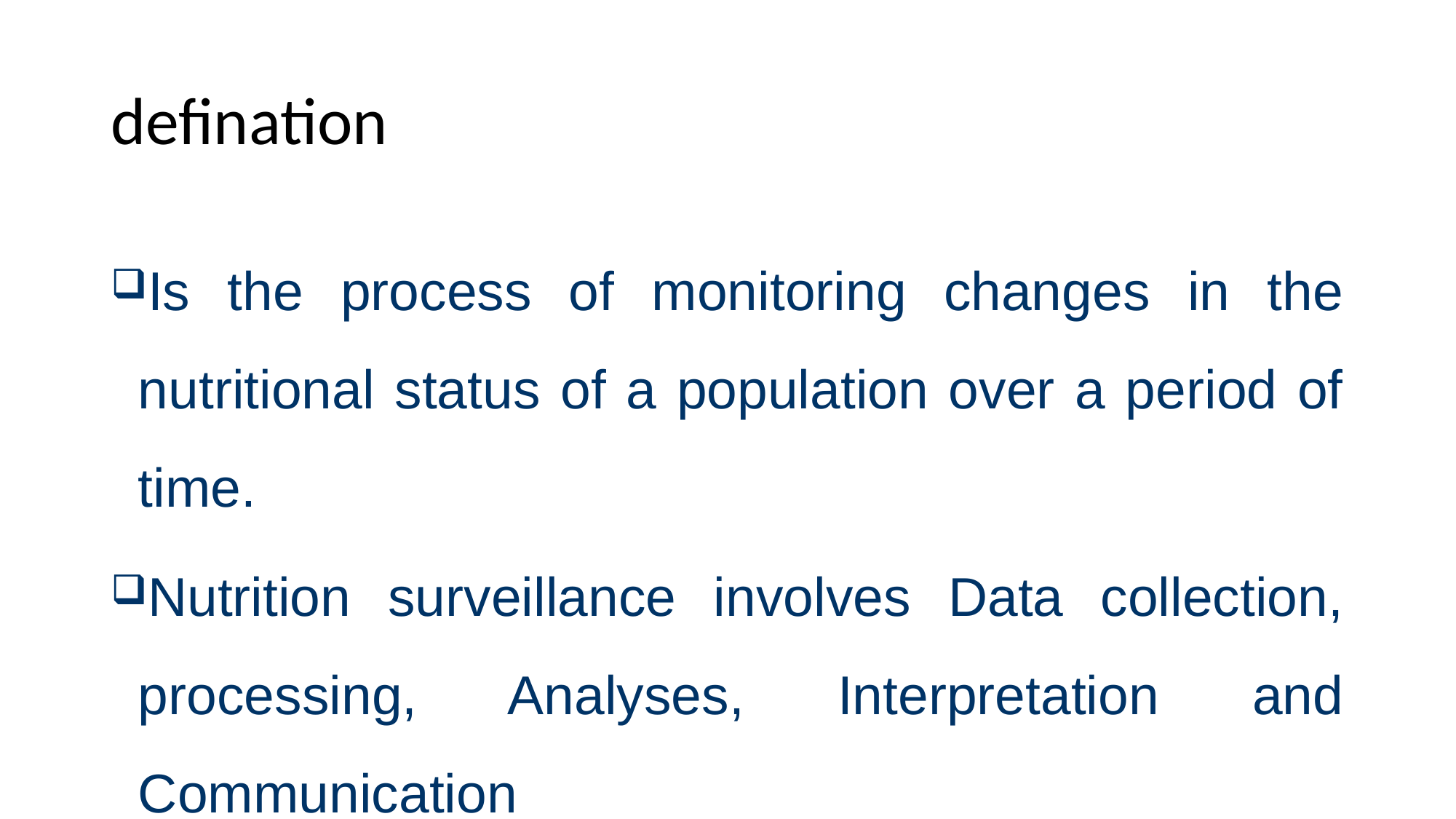

# defination
Is the process of monitoring changes in the nutritional status of a population over a period of time.
Nutrition surveillance involves Data collection, processing, Analyses, Interpretation and Communication